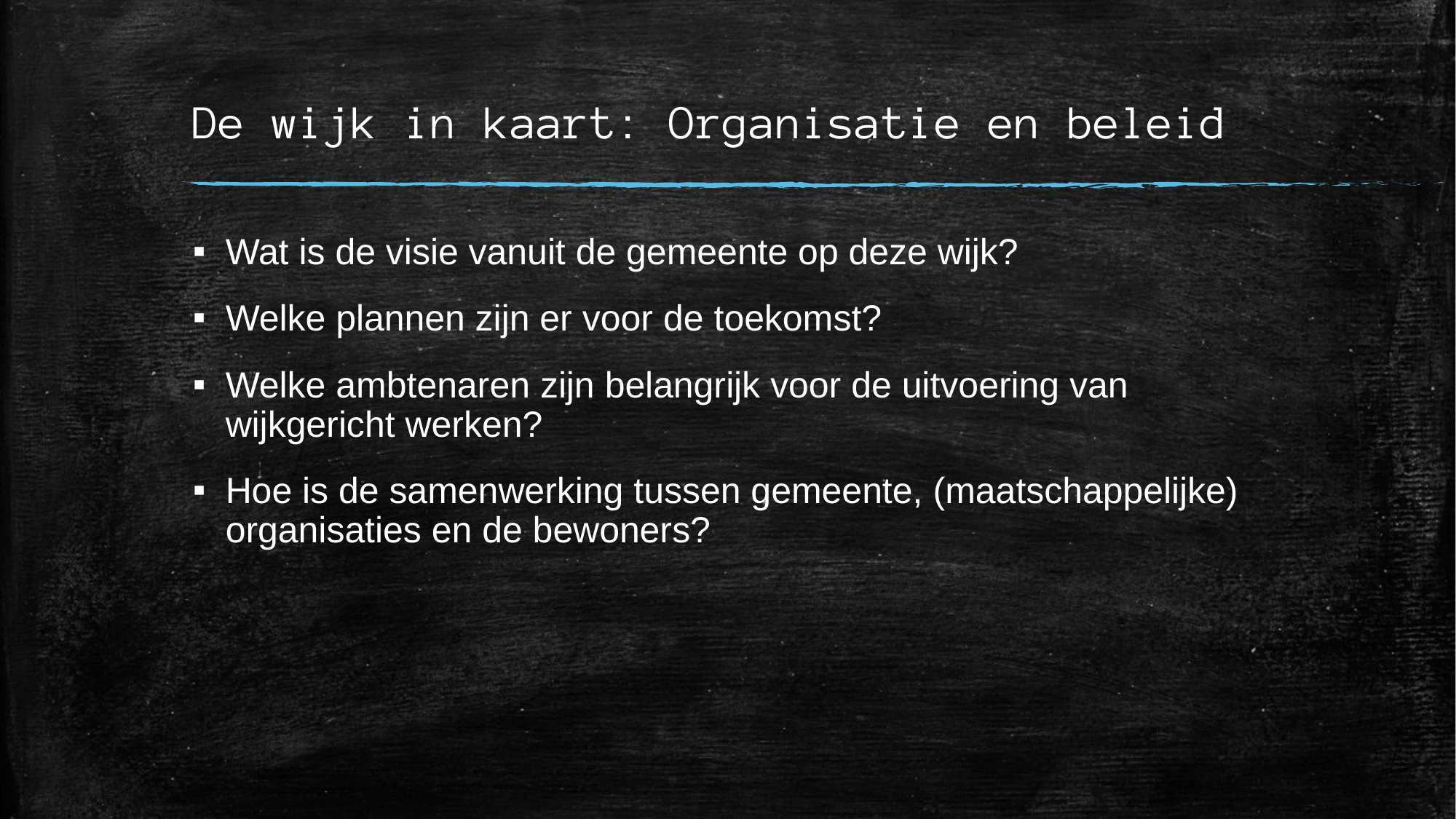

# De wijk in kaart: Organisatie en beleid
Wat is de visie vanuit de gemeente op deze wijk?
Welke plannen zijn er voor de toekomst?
Welke ambtenaren zijn belangrijk voor de uitvoering van wijkgericht werken?
Hoe is de samenwerking tussen gemeente, (maatschappelijke) organisaties en de bewoners?